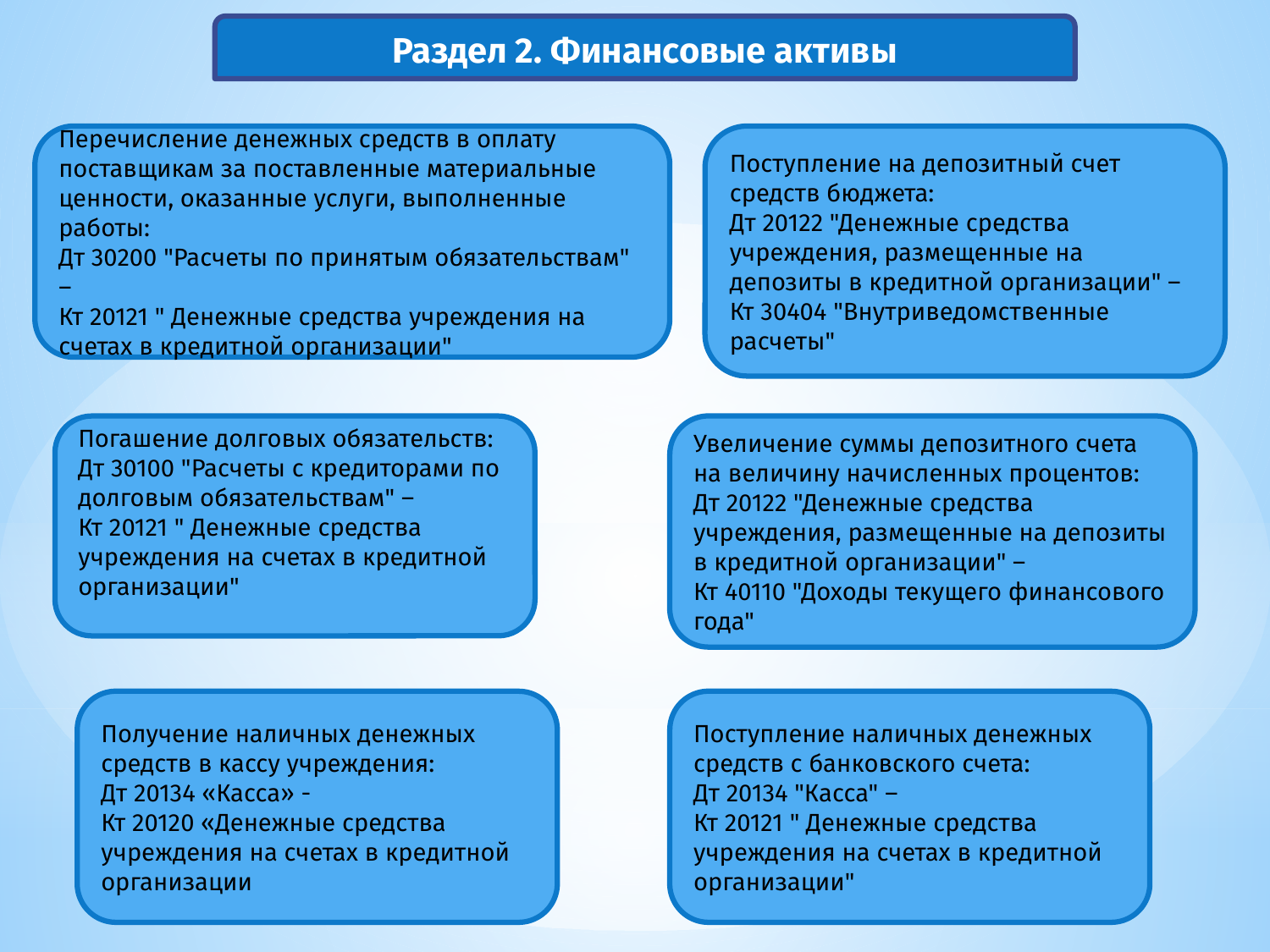

Раздел 2. Финансовые активы
Поступление на депозитный счет средств бюджета:
Дт 20122 "Денежные средства учреждения, размещенные на депозиты в кредитной организации" –
Кт 30404 "Внутриведомственные расчеты"
Перечисление денежных средств в оплату поставщикам за поставленные материальные ценности, оказанные услуги, выполненные работы:
Дт 30200 "Расчеты по принятым обязательствам" –
Кт 20121 " Денежные средства учреждения на счетах в кредитной организации"
Погашение долговых обязательств:
Дт 30100 "Расчеты с кредиторами по долговым обязательствам" –
Кт 20121 " Денежные средства учреждения на счетах в кредитной организации"

Увеличение суммы депозитного счета на величину начисленных процентов:
Дт 20122 "Денежные средства учреждения, размещенные на депозиты в кредитной организации" –
Кт 40110 "Доходы текущего финансового года"
Получение наличных денежных средств в кассу учреждения:
Дт 20134 «Касса» -
Кт 20120 «Денежные средства учреждения на счетах в кредитной организации
Поступление наличных денежных средств с банковского счета:
Дт 20134 "Касса" –
Кт 20121 " Денежные средства учреждения на счетах в кредитной организации"